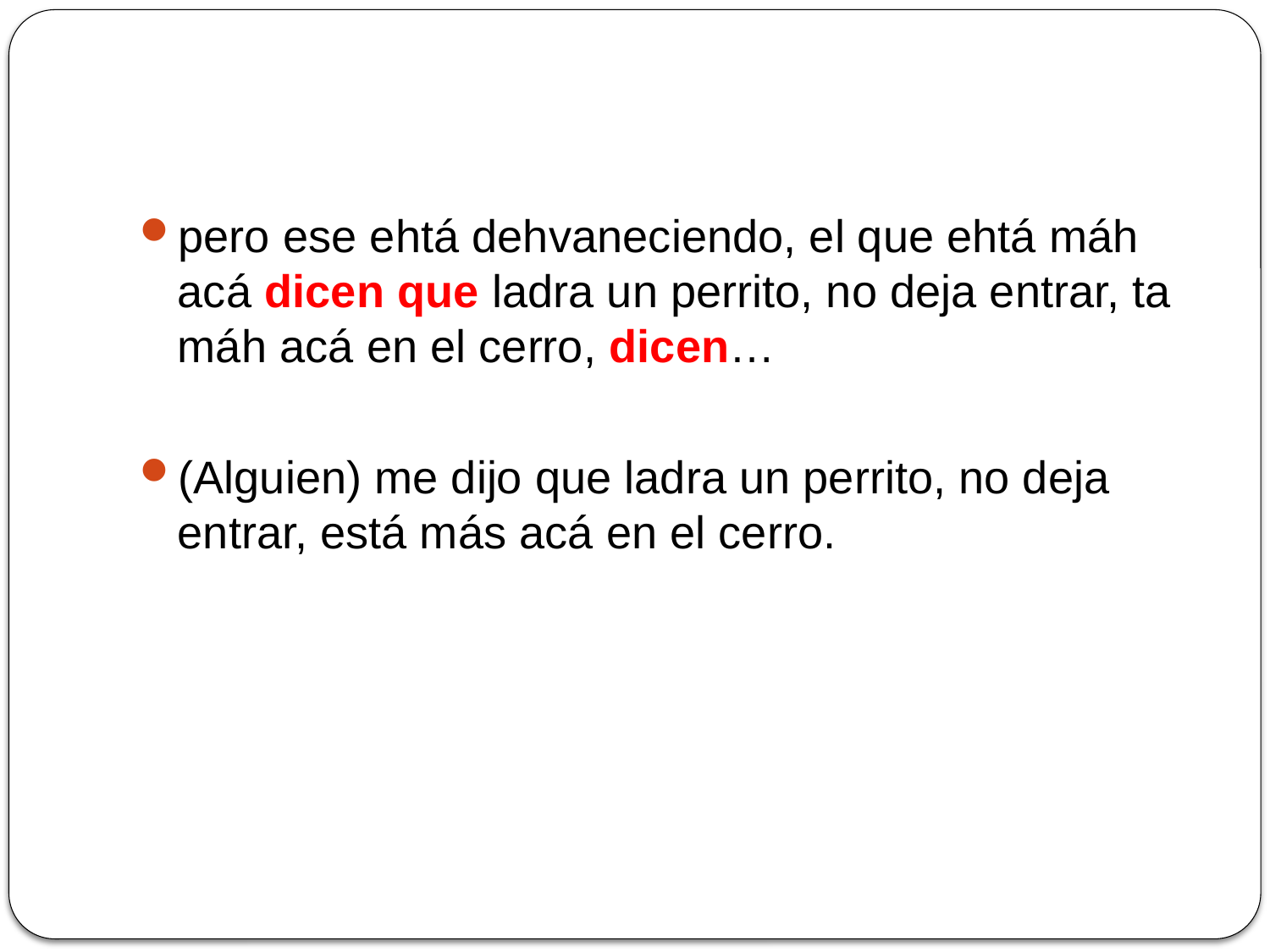

#
pero ese ehtá dehvaneciendo, el que ehtá máh acá dicen que ladra un perrito, no deja entrar, ta máh acá en el cerro, dicen…

(Alguien) me dijo que ladra un perrito, no deja entrar, está más acá en el cerro.